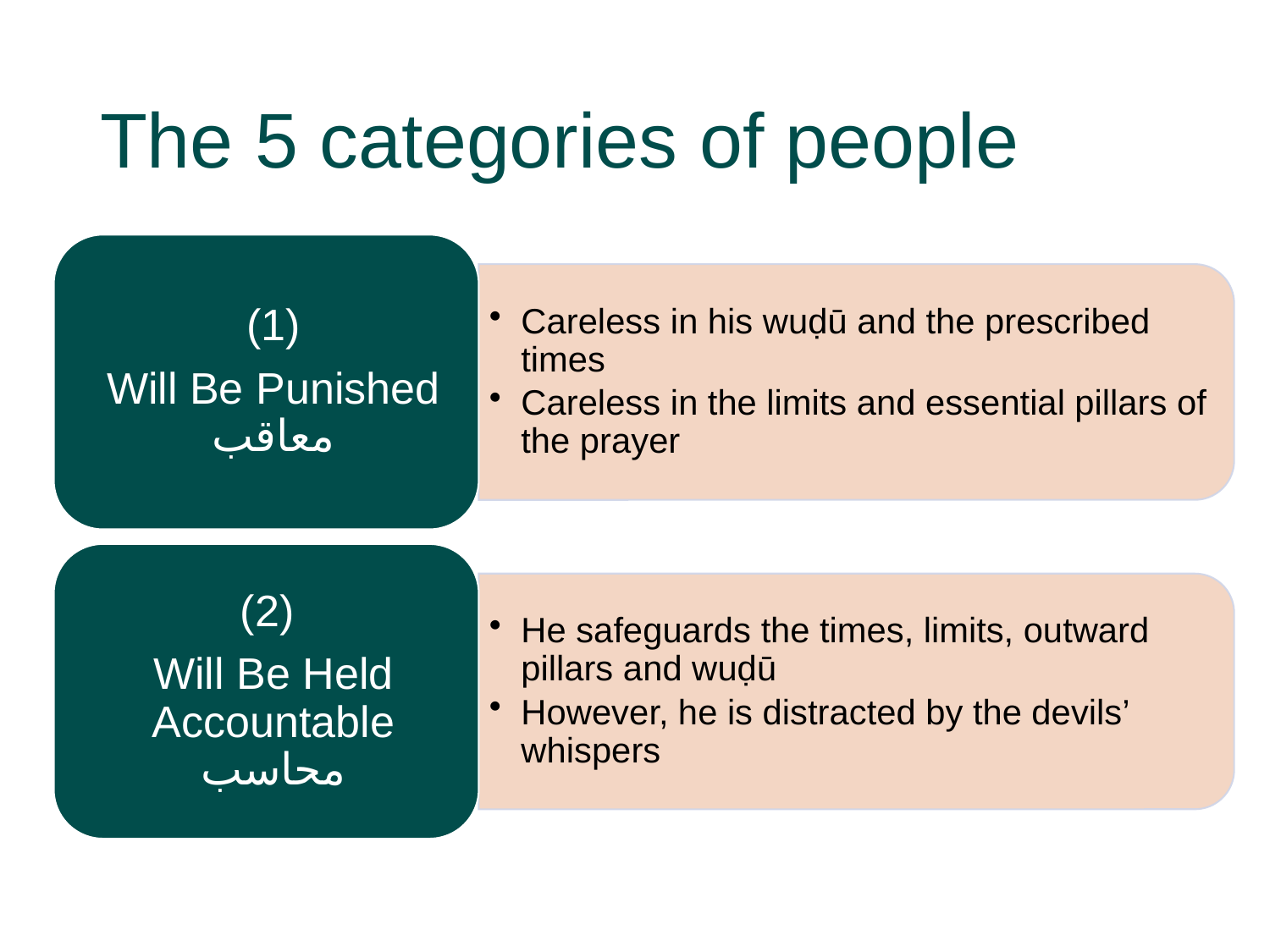

# The 5 categories of people
Careless in his wuḍū and the prescribed times
Careless in the limits and essential pillars of the prayer
(1)
Will Be Punished معاقب
He safeguards the times, limits, outward pillars and wuḍū
However, he is distracted by the devils’ whispers
(2)
Will Be Held Accountable محاسب